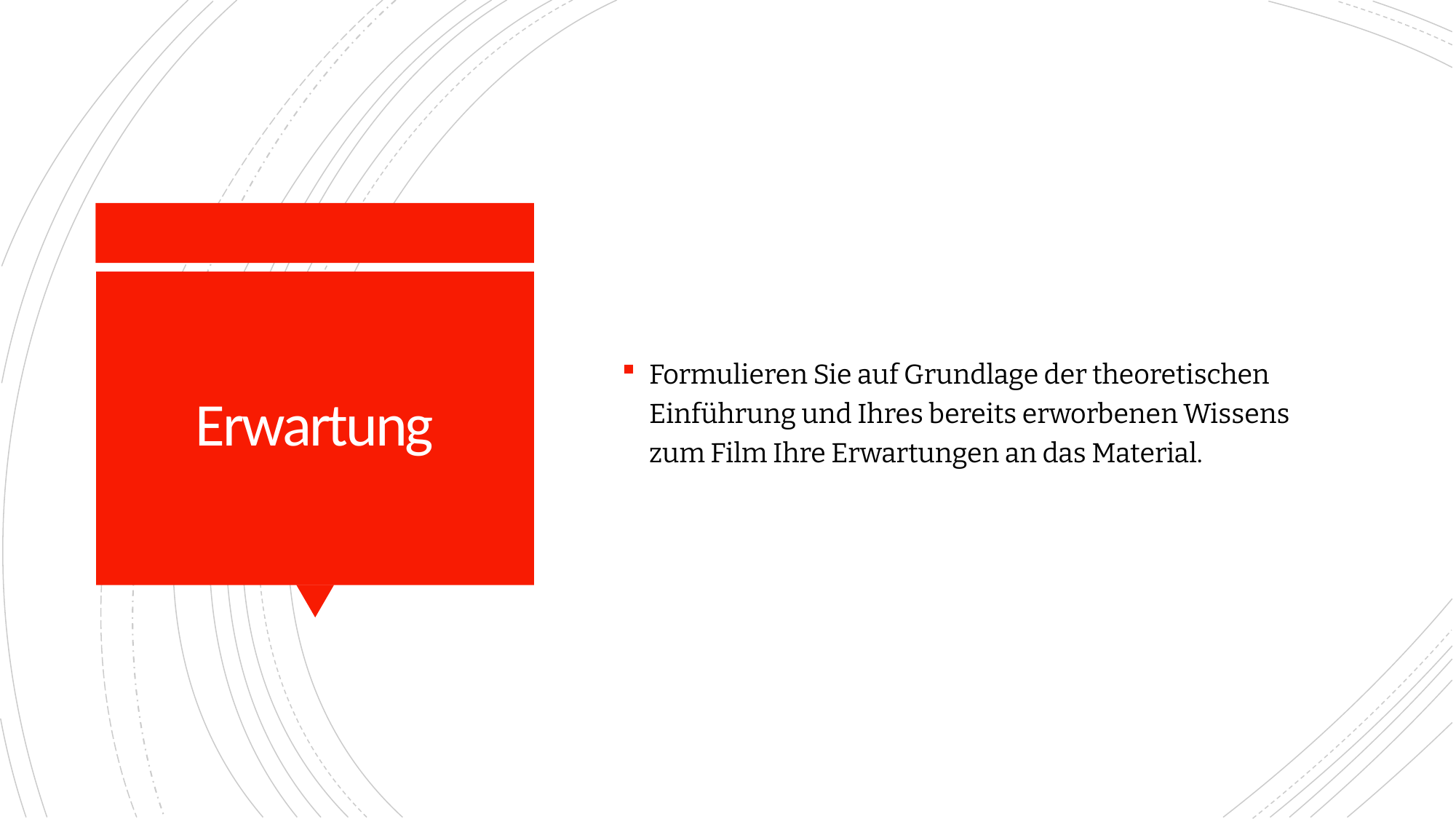

Formulieren Sie auf Grundlage der theoretischen Einführung und Ihres bereits erworbenen Wissens zum Film Ihre Erwartungen an das Material.
# Erwartung